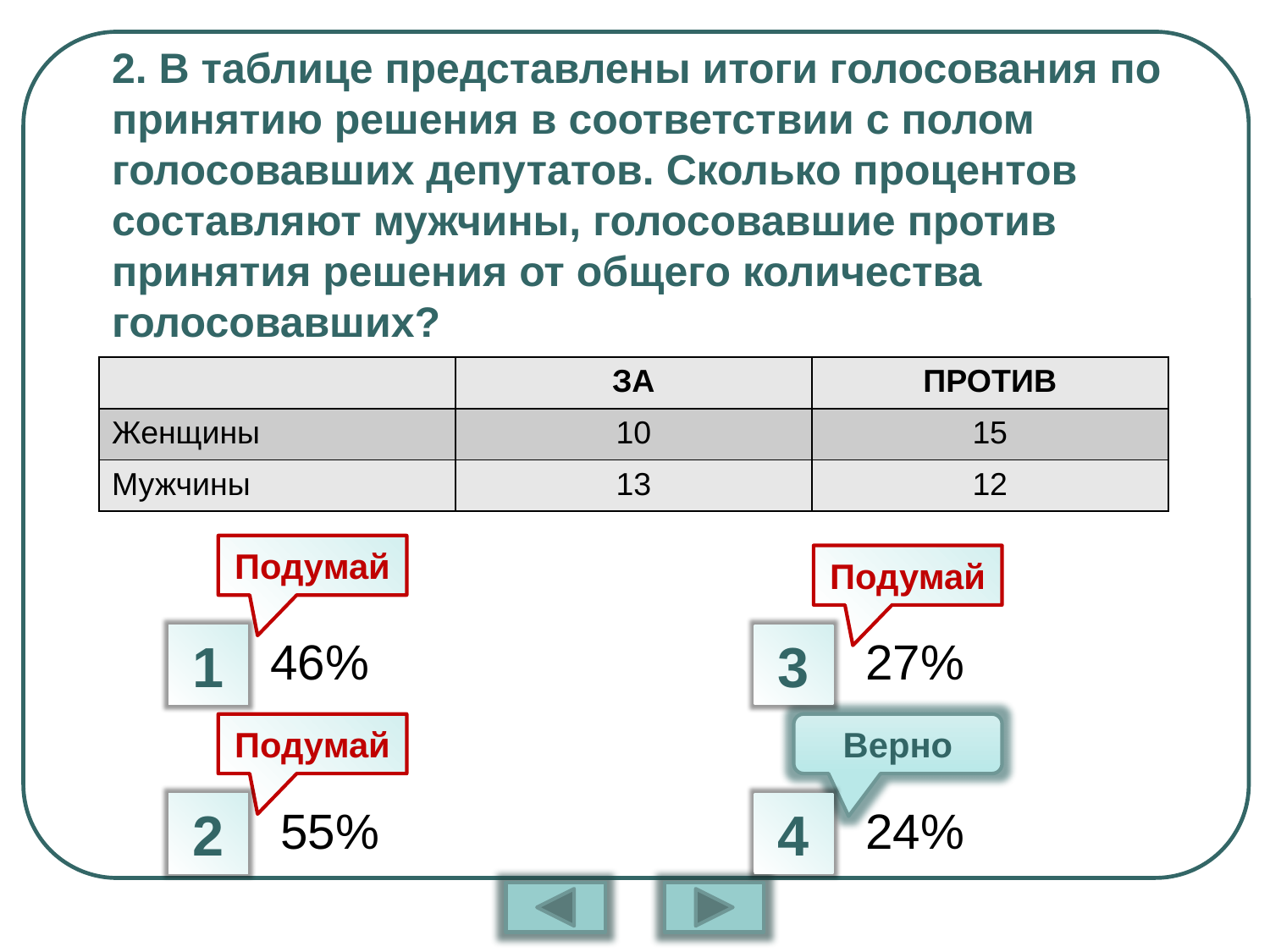

# 2. В таблице представлены итоги голосования по принятию решения в соответствии с полом голосовавших депутатов. Сколько процентов составляют мужчины, голосовавшие против принятия решения от общего количества голосовавших?
|  | ЗА | ПРОТИВ |
| --- | --- | --- |
| Женщины | 10 | 15 |
| Мужчины | 13 | 12 |
Подумай
Подумай
1
46%
3
27%
Подумай
Верно
2
55%
4
24%